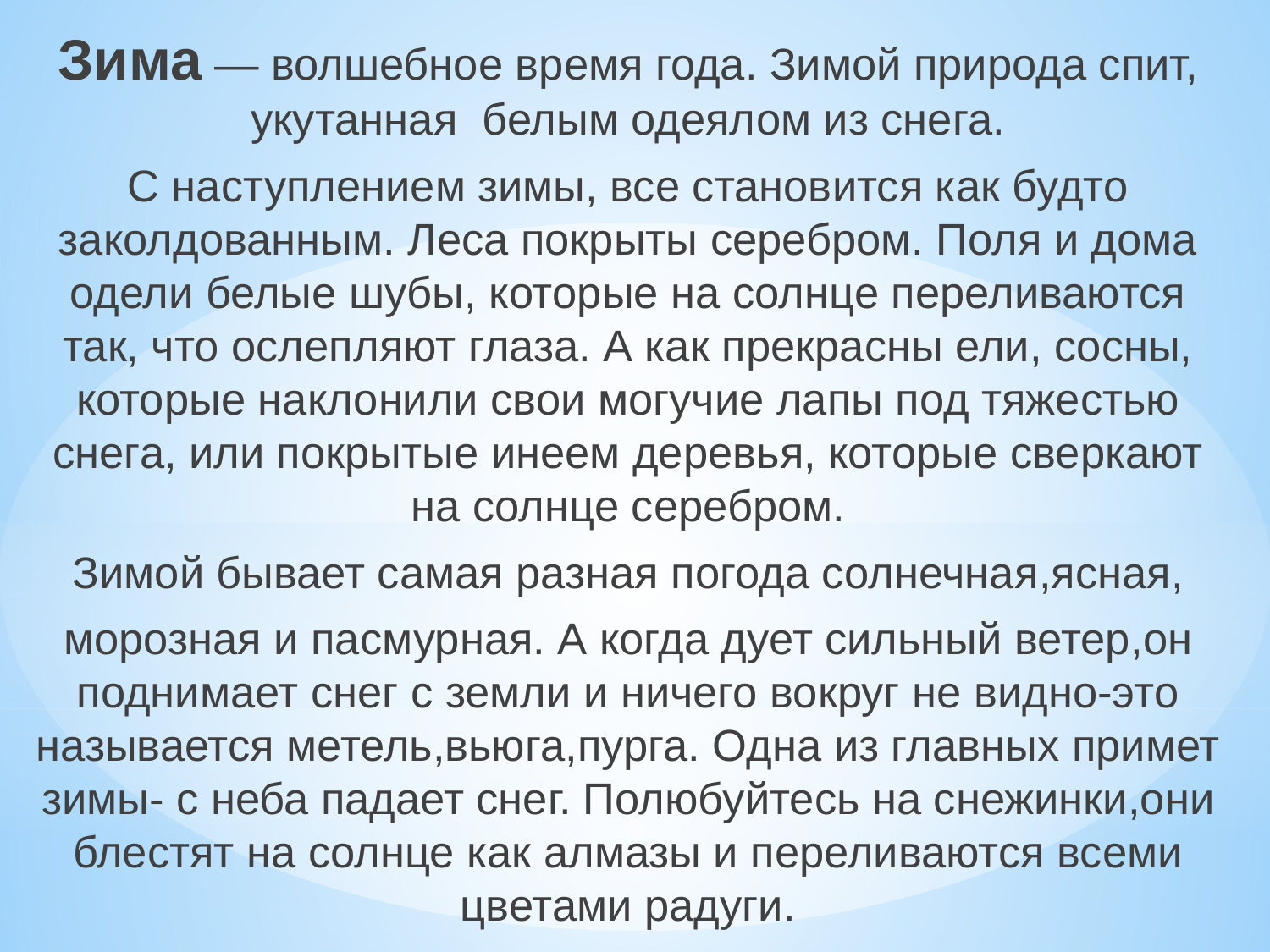

Зима — волшебное время года. Зимой природа спит, укутанная  белым одеялом из снега.
С наступлением зимы, все становится как будто заколдованным. Леса покрыты серебром. Поля и дома одели белые шубы, которые на солнце переливаются так, что ослепляют глаза. А как прекрасны ели, сосны, которые наклонили свои могучие лапы под тяжестью снега, или покрытые инеем деревья, которые сверкают на солнце серебром.
Зимой бывает самая разная погода солнечная,ясная,
морозная и пасмурная. А когда дует сильный ветер,он поднимает снег с земли и ничего вокруг не видно-это называется метель,вьюга,пурга. Одна из главных примет зимы- с неба падает снег. Полюбуйтесь на снежинки,они блестят на солнце как алмазы и переливаются всеми цветами радуги.